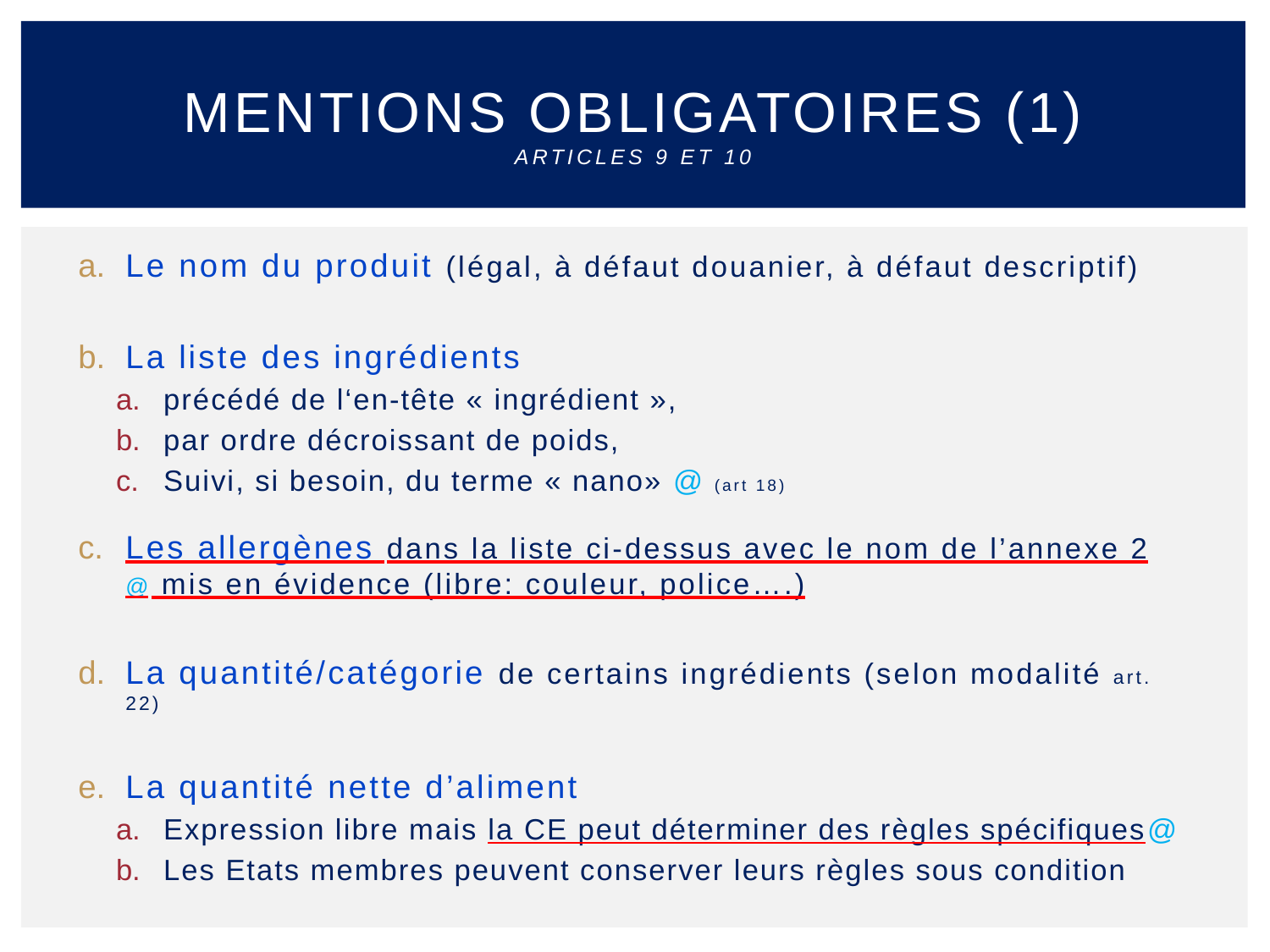

# Mentions obligatoires (1) articles 9 et 10
Le nom du produit (légal, à défaut douanier, à défaut descriptif)

La liste des ingrédients
précédé de l‘en-tête « ingrédient »,
par ordre décroissant de poids,
Suivi, si besoin, du terme « nano» @ (art 18)

Les allergènes dans la liste ci-dessus avec le nom de l’annexe 2 @ mis en évidence (libre: couleur, police….)

La quantité/catégorie de certains ingrédients (selon modalité art. 22)

La quantité nette d’aliment
Expression libre mais la CE peut déterminer des règles spécifiques@
Les Etats membres peuvent conserver leurs règles sous condition